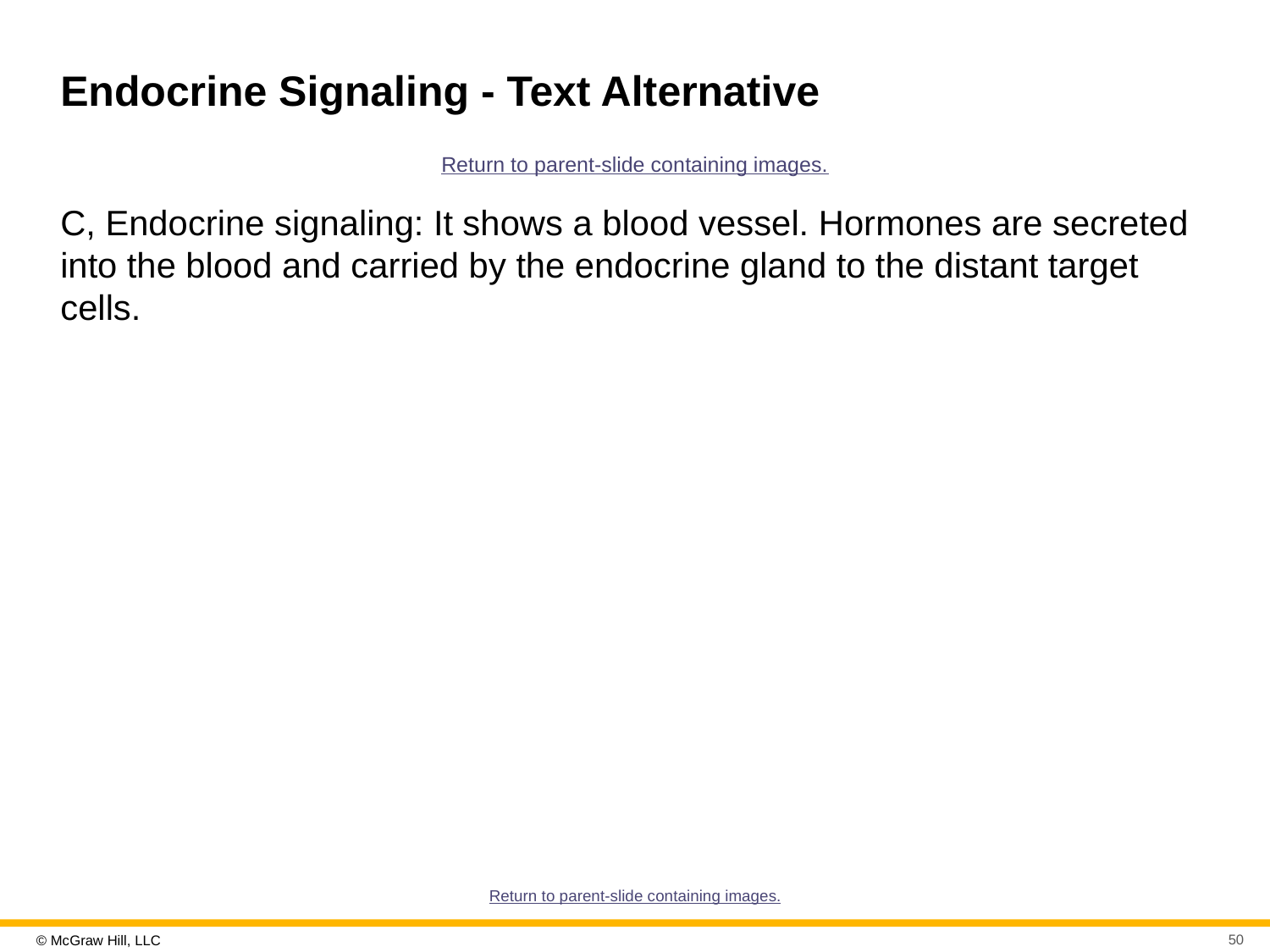

# Endocrine Signaling - Text Alternative
Return to parent-slide containing images.
C, Endocrine signaling: It shows a blood vessel. Hormones are secreted into the blood and carried by the endocrine gland to the distant target cells.
Return to parent-slide containing images.
50